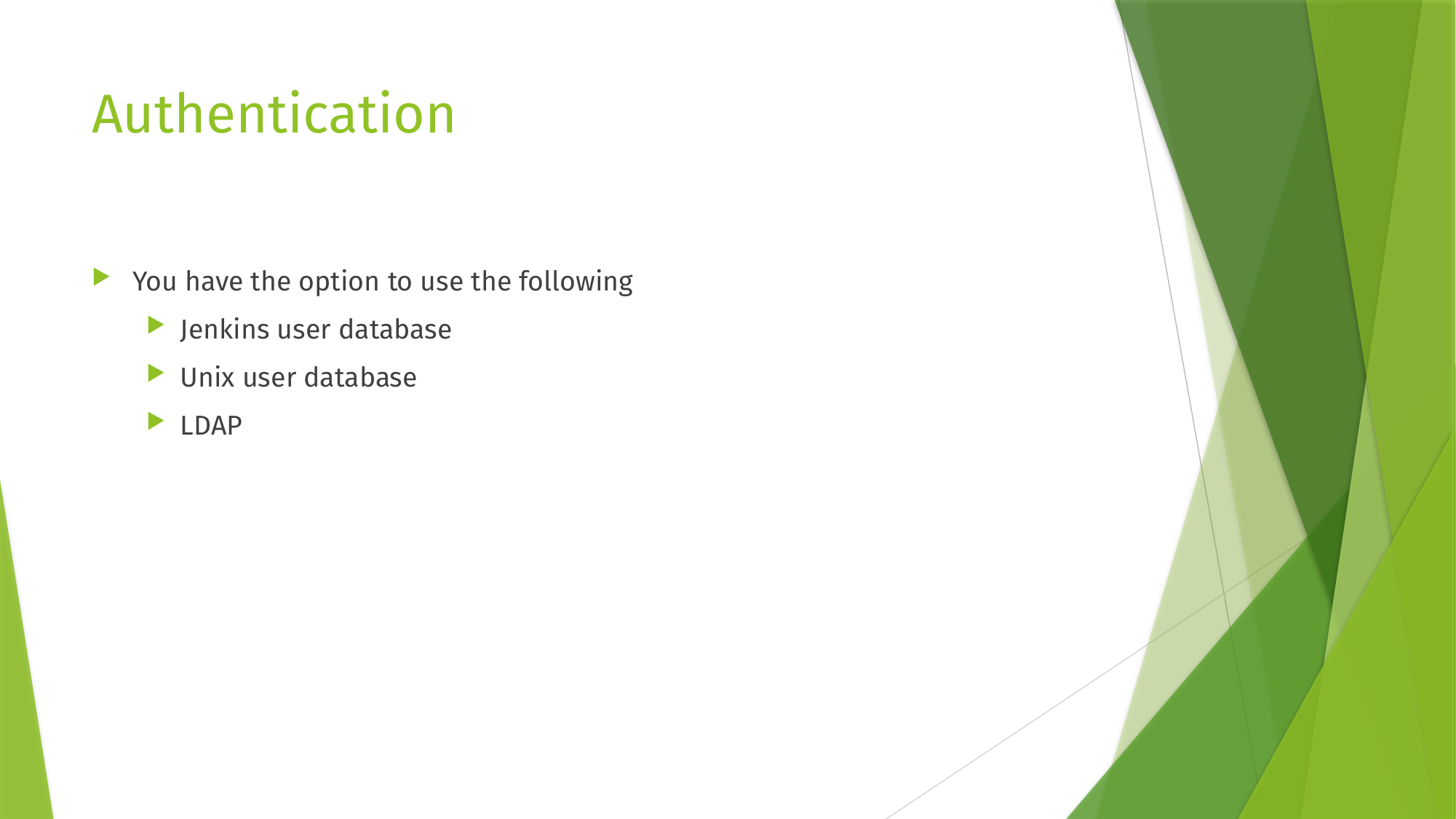

# Authentication
You have the option to use the following
Jenkins user database
Unix user database
LDAP